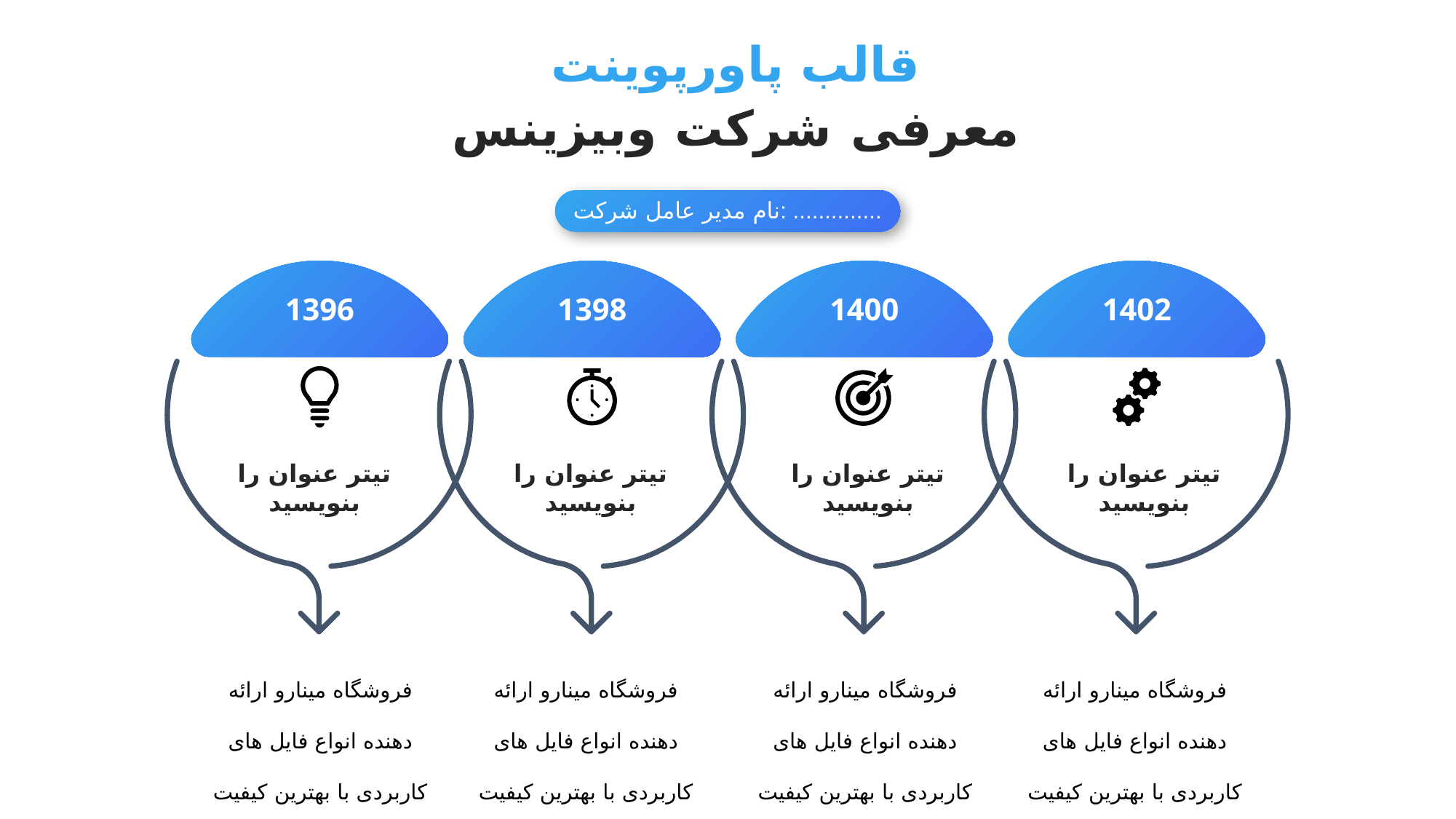

قالب پاورپوینت
معرفی شرکت وبیزینس

نام مدیر عامل شرکت: ..............
1396

1398

1400

1402

تیتر عنوان را بنویسید
تیتر عنوان را بنویسید
تیتر عنوان را بنویسید
تیتر عنوان را بنویسید
فروشگاه مینارو ارائه دهنده انواع فایل های کاربردی با بهترین کیفیت
فروشگاه مینارو ارائه دهنده انواع فایل های کاربردی با بهترین کیفیت
فروشگاه مینارو ارائه دهنده انواع فایل های کاربردی با بهترین کیفیت
فروشگاه مینارو ارائه دهنده انواع فایل های کاربردی با بهترین کیفیت